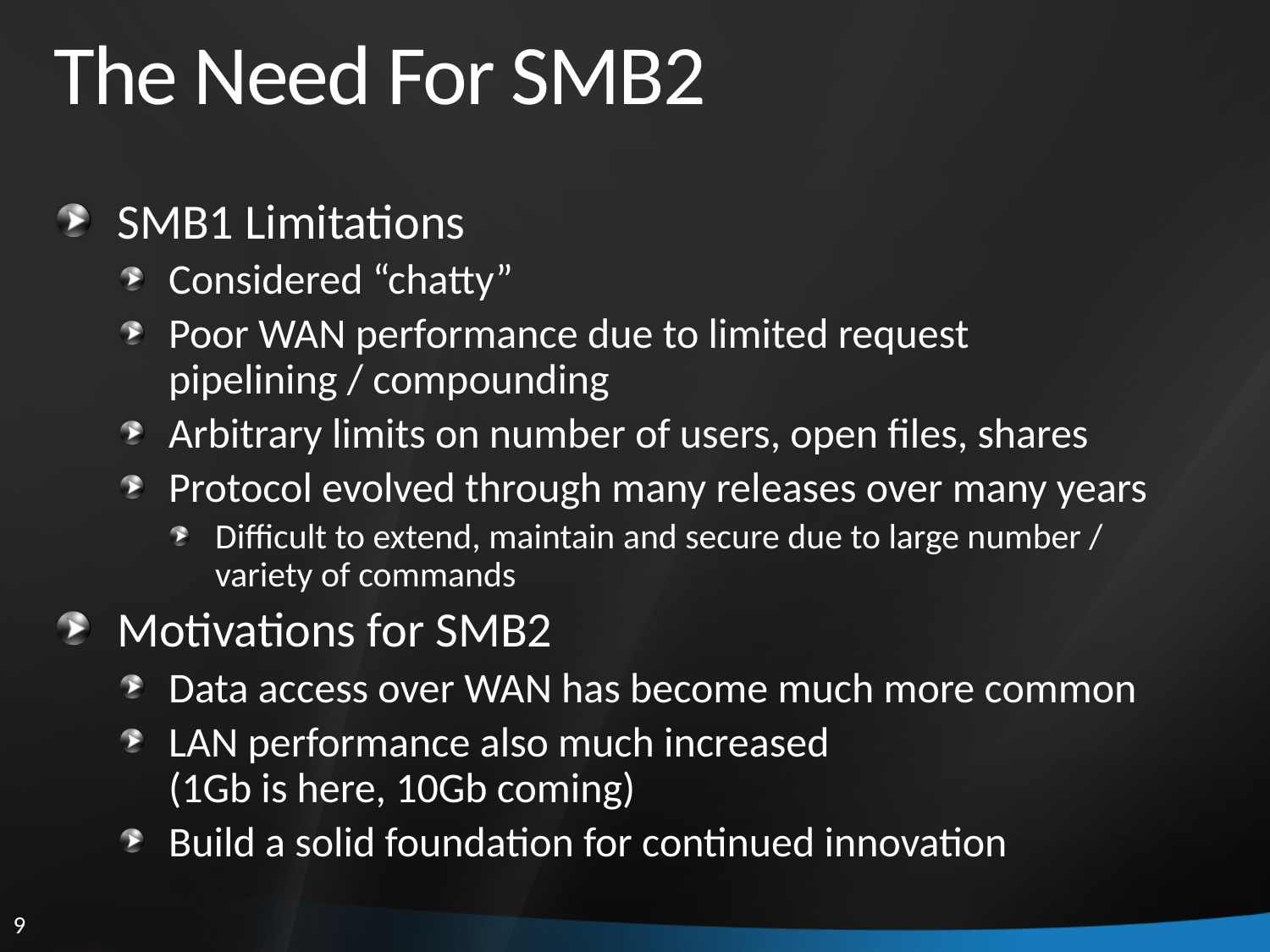

# The Need For SMB2
SMB1 Limitations
Considered “chatty”
Poor WAN performance due to limited request
pipelining / compounding
Arbitrary limits on number of users, open files, shares
Protocol evolved through many releases over many years
Difficult to extend, maintain and secure due to large number /
variety of commands
Motivations for SMB2
Data access over WAN has become much more common
LAN performance also much increased
(1Gb is here, 10Gb coming)
Build a solid foundation for continued innovation